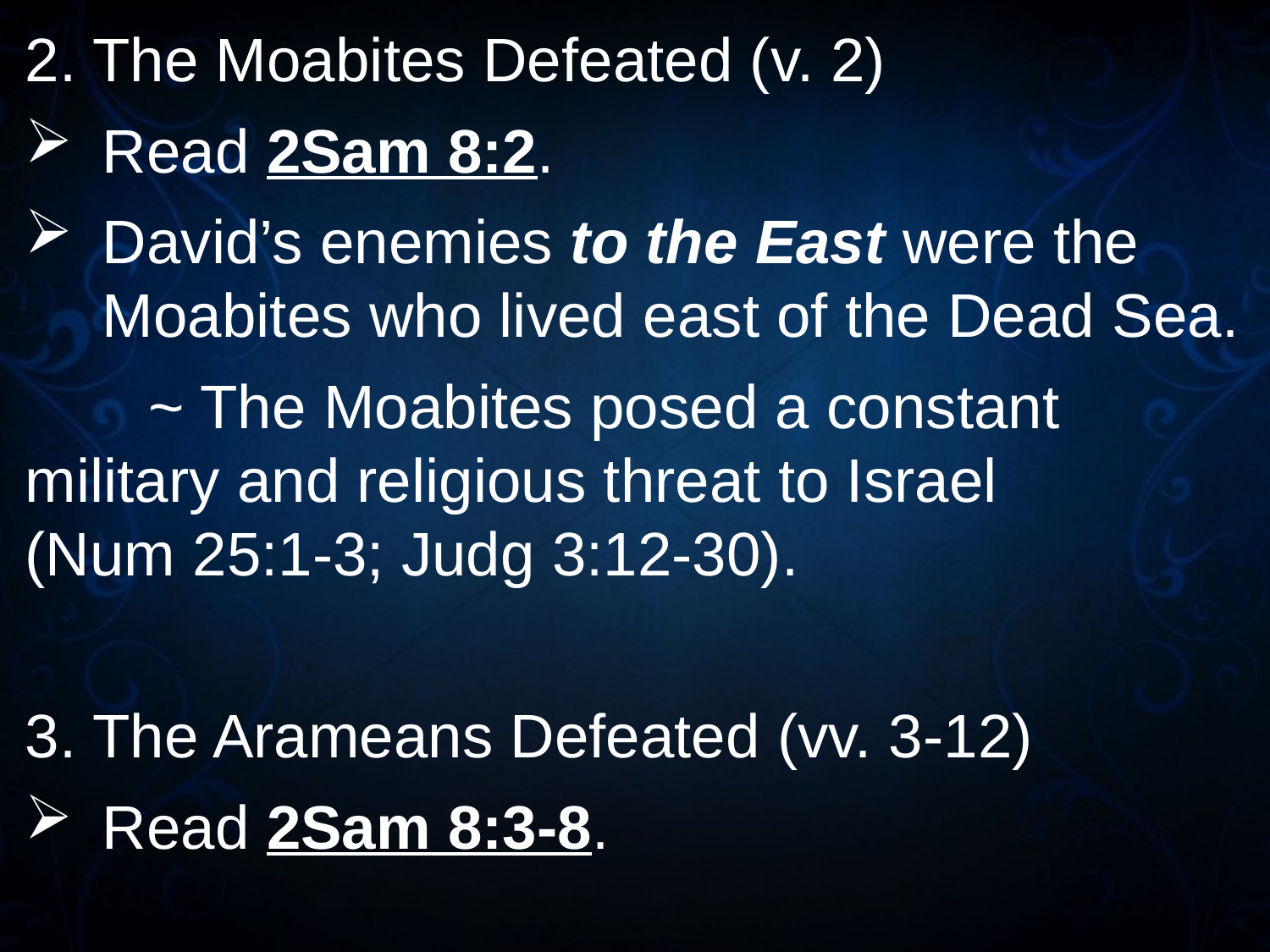

2. The Moabites Defeated (v. 2)
Read 2Sam 8:2.
David’s enemies to the East were the Moabites who lived east of the Dead Sea.
	~ The Moabites posed a constant 			military and religious threat to Israel 		(Num 25:1-3; Judg 3:12-30).

3. The Arameans Defeated (vv. 3-12)
Read 2Sam 8:3-8.